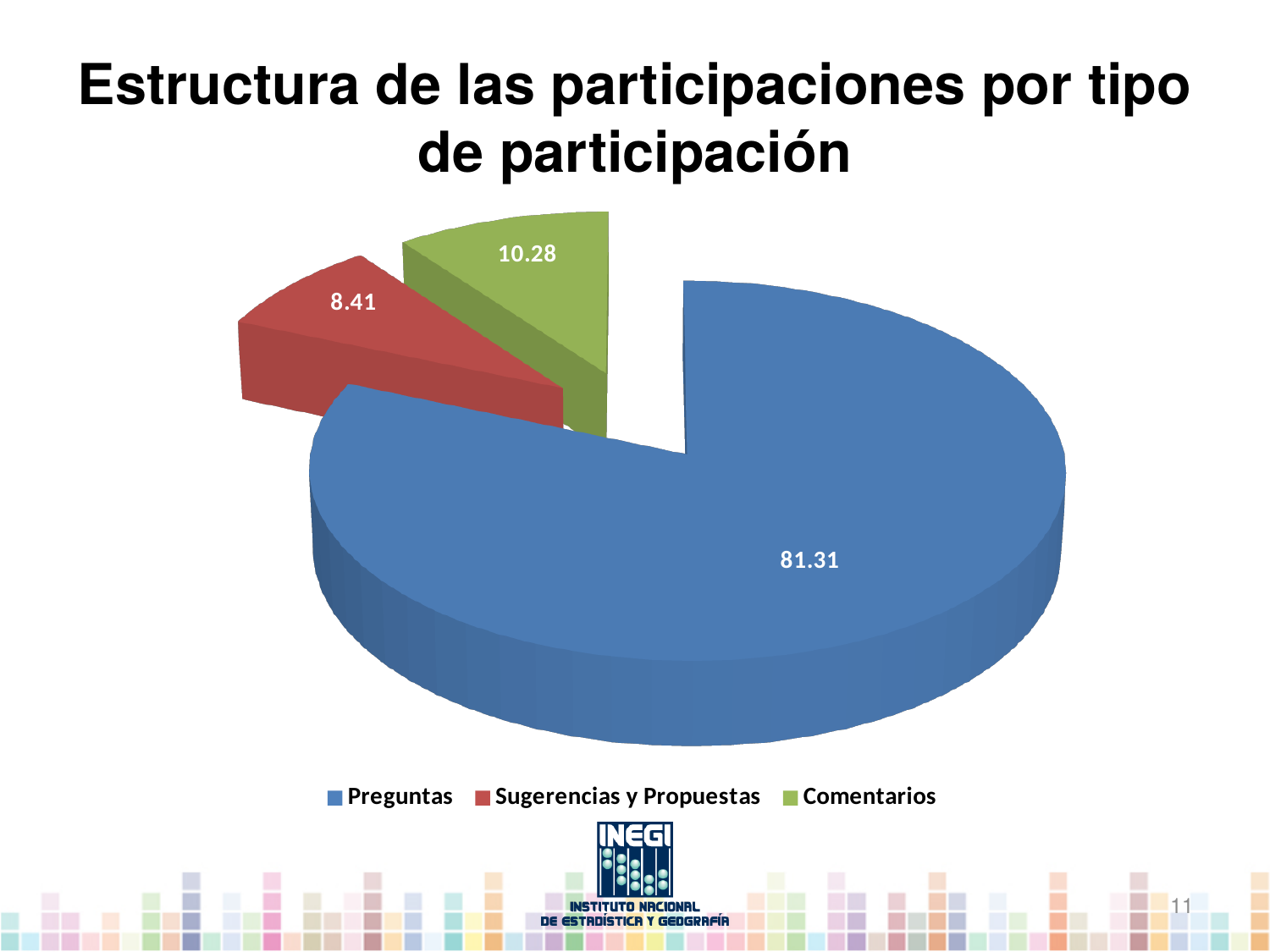

# Estructura de las participaciones por tipo de participación

[unsupported chart]

11